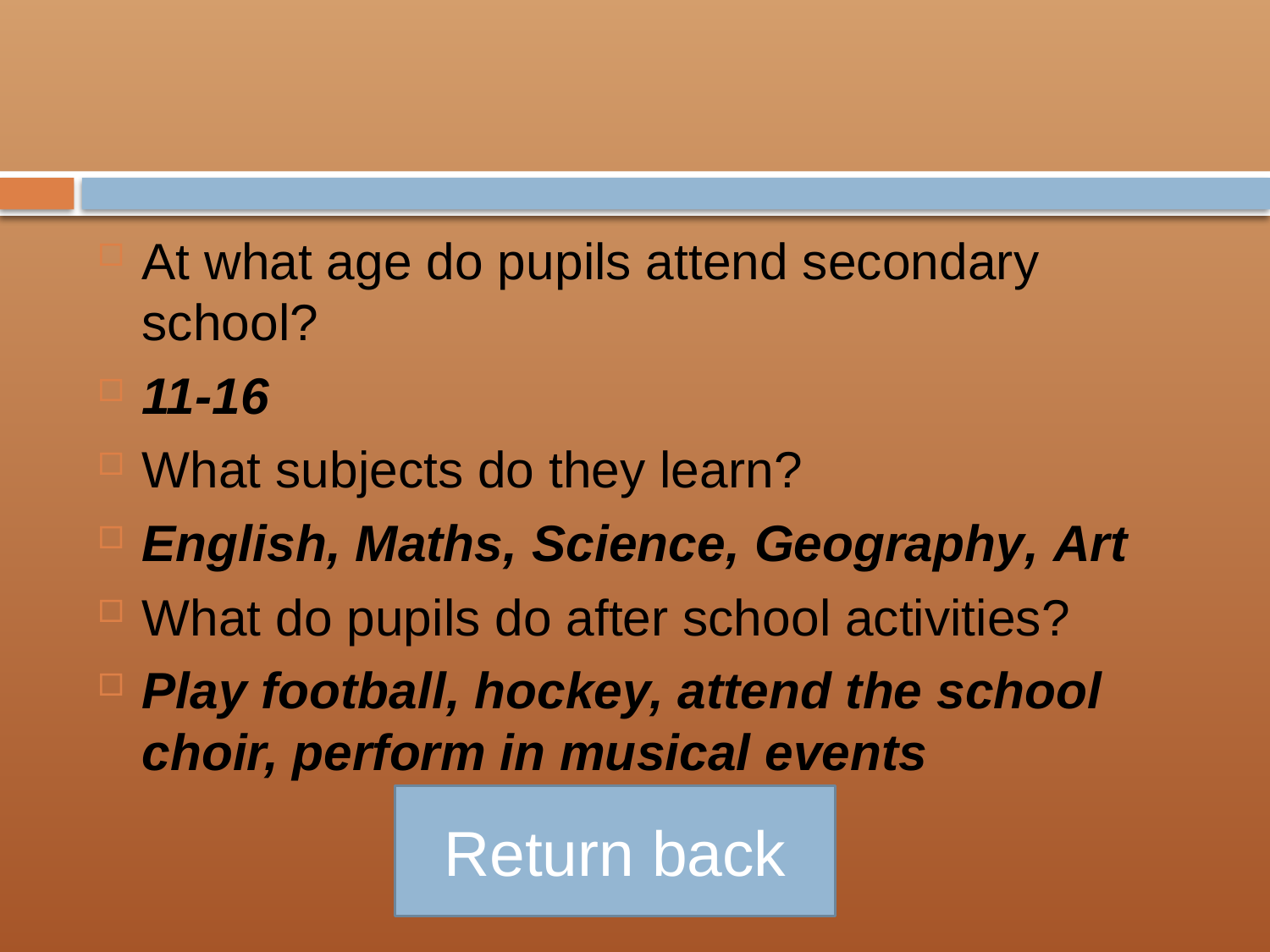

#
At what age do pupils attend secondary school?
11-16
What subjects do they learn?
English, Maths, Science, Geography, Art
What do pupils do after school activities?
Play football, hockey, attend the school choir, perform in musical events

Return back